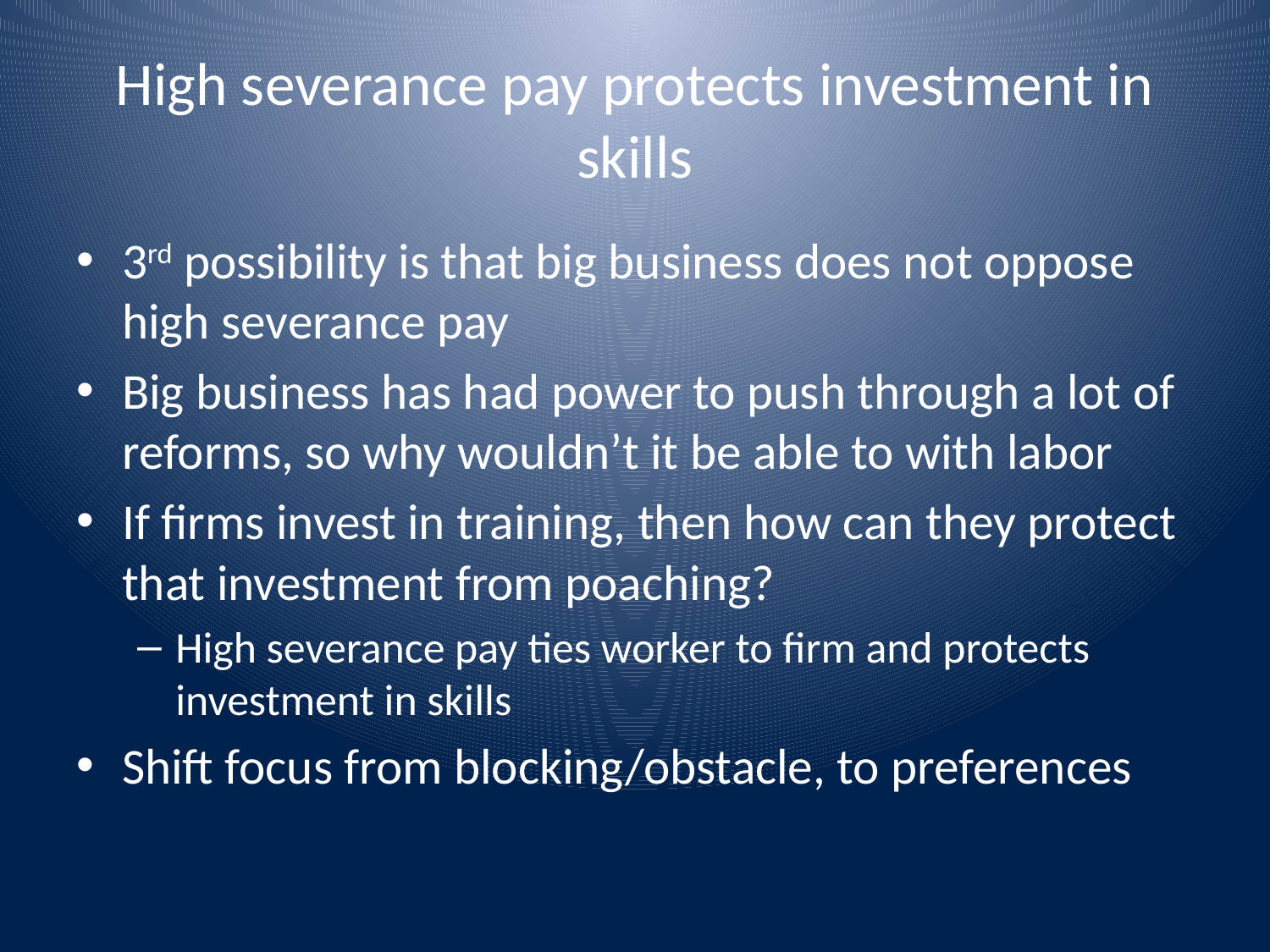

# High severance pay protects investment in skills
3rd possibility is that big business does not oppose high severance pay
Big business has had power to push through a lot of reforms, so why wouldn’t it be able to with labor
If firms invest in training, then how can they protect that investment from poaching?
High severance pay ties worker to firm and protects investment in skills
Shift focus from blocking/obstacle, to preferences